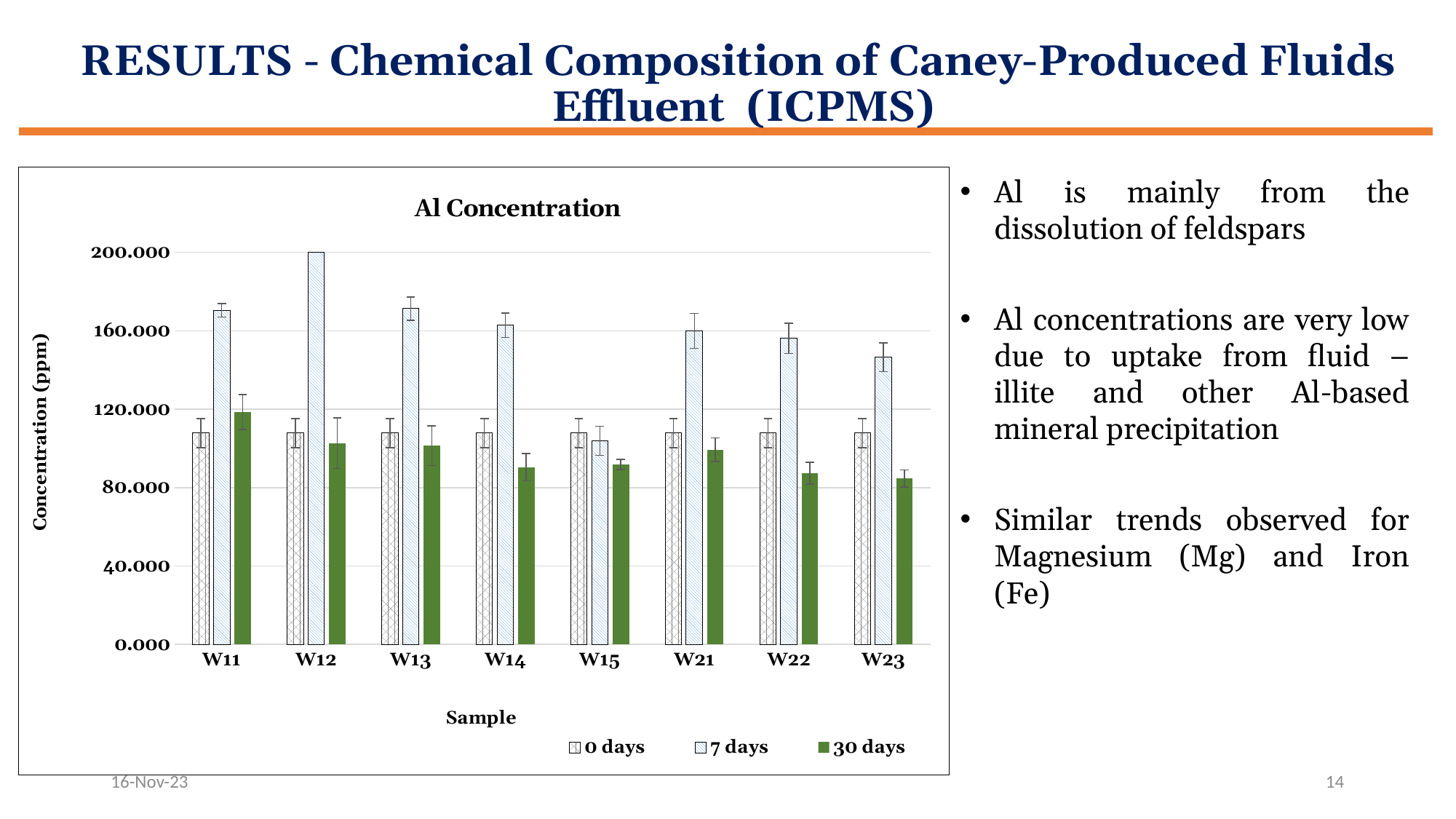

RESULTS - Chemical Composition of Caney-Produced Fluids  Effluent  (ICPMS)

### Chart: Al Concentration

| Category | 0 days | 7 days | 30 days |
|---|---|---|---|
| W11 | 107.78259299999999 | 170.41360400000002 | 118.62438 |
| W12 | 107.78259299999999 | 343.741308 | 102.672411 |
| W13 | 107.78259299999999 | 171.29244500000001 | 101.36178 |
| W14 | 107.78259299999999 | 162.840348 | 90.43119899999999 |
| W15 | 107.78259299999999 | 103.894757 | 91.880633 |
| W21 | 107.78259299999999 | 159.944408 | 99.331407 |
| W22 | 107.78259299999999 | 156.159304 | 87.345267 |
| W23 | 107.78259299999999 | 146.518712 | 84.658297 |
Al is mainly from the dissolution of feldspars

Al concentrations are very low due to uptake from fluid – illite and other Al-based mineral precipitation

Similar trends observed for Magnesium (Mg) and Iron (Fe)
16-Nov-23
14